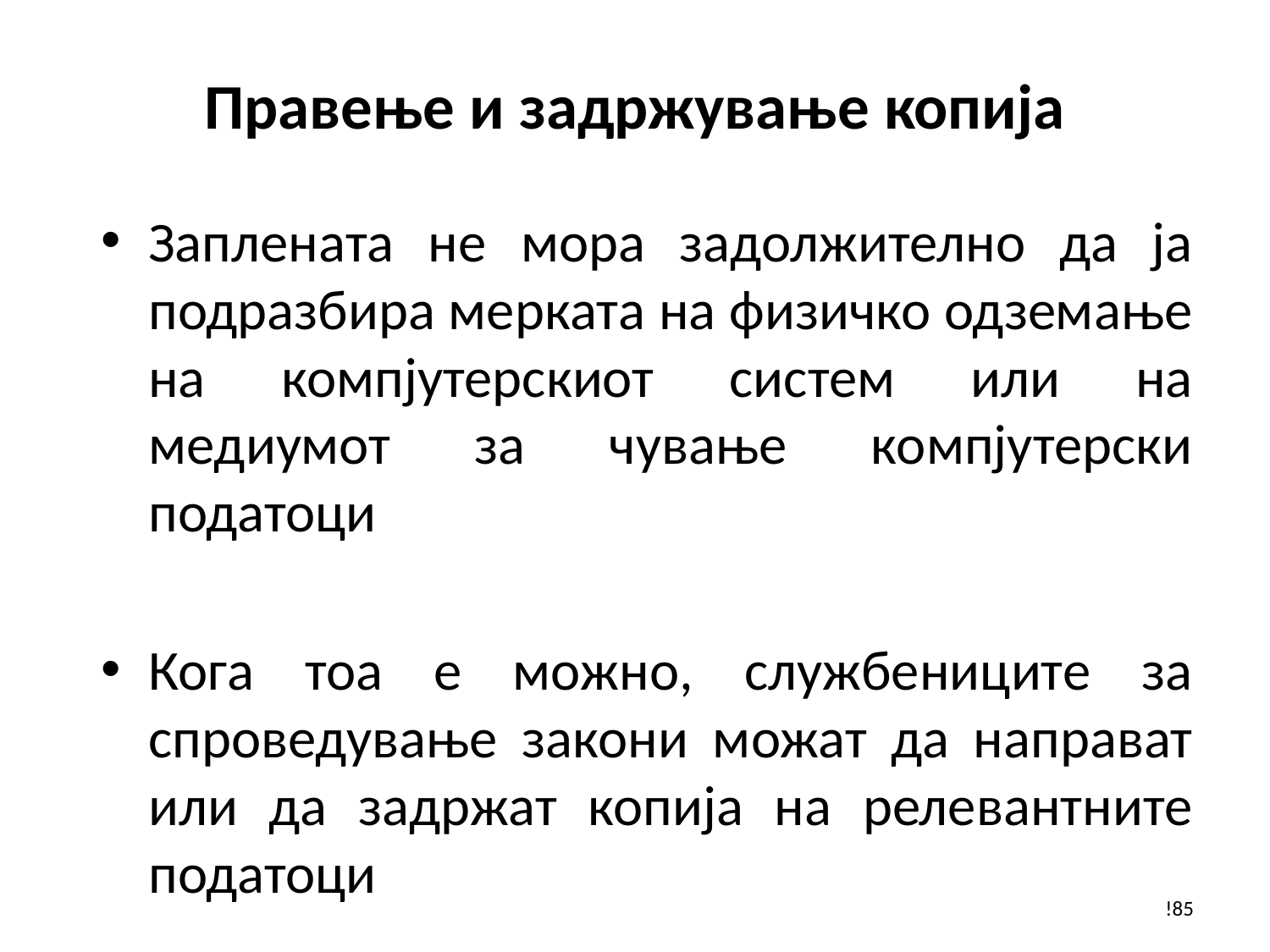

# Правење и задржување копија
Заплената не мора задолжително да ја подразбира мерката на физичко одземање на компјутерскиот систем или на медиумот за чување компјутерски податоци

Кога тоа е можно, службениците за спроведување закони можат да направат или да задржат копија на релевантните податоци
!85